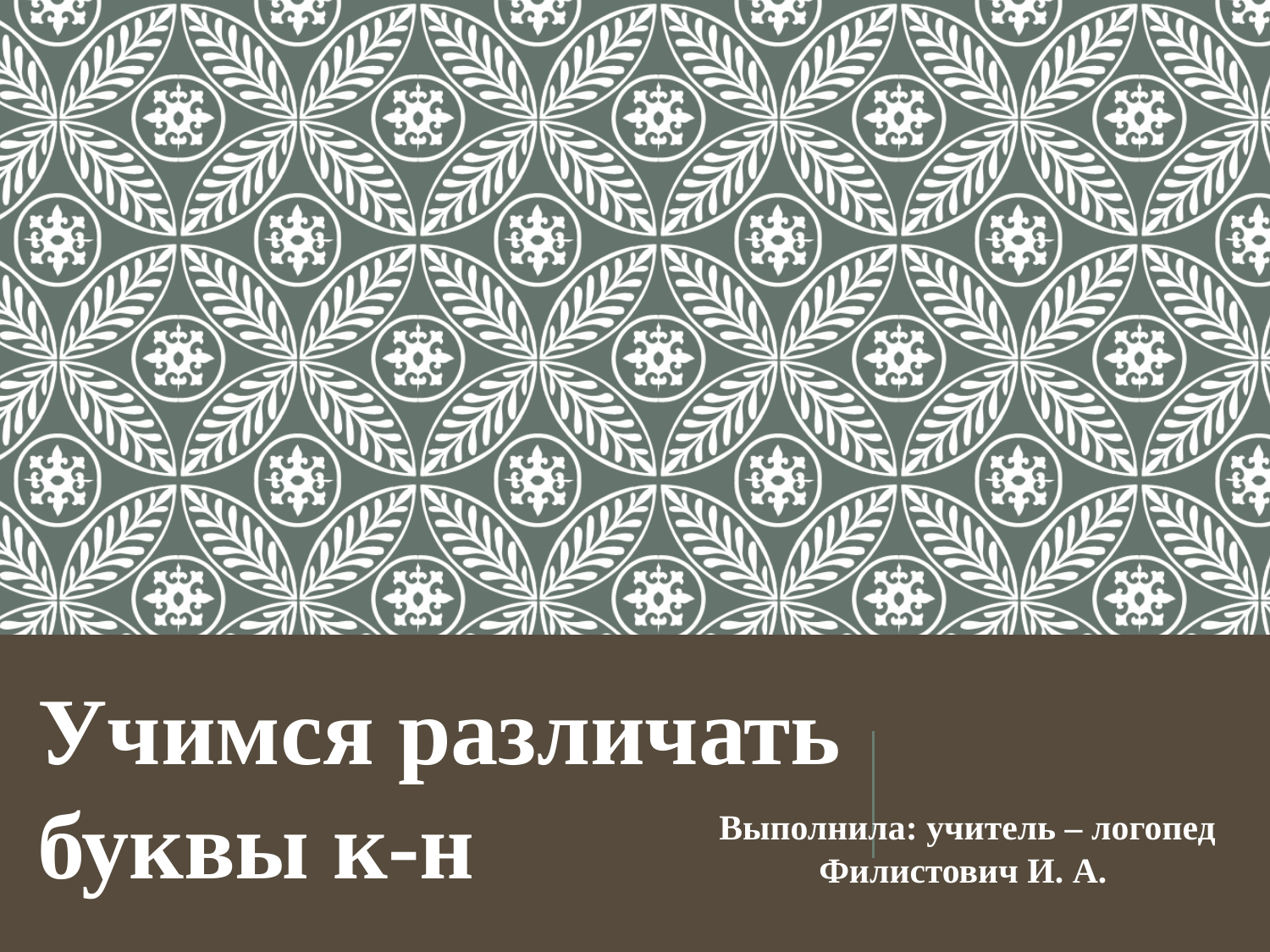

Учимся различать буквы к-н
#
Выполнила: учитель – логопед Филистович И. А.